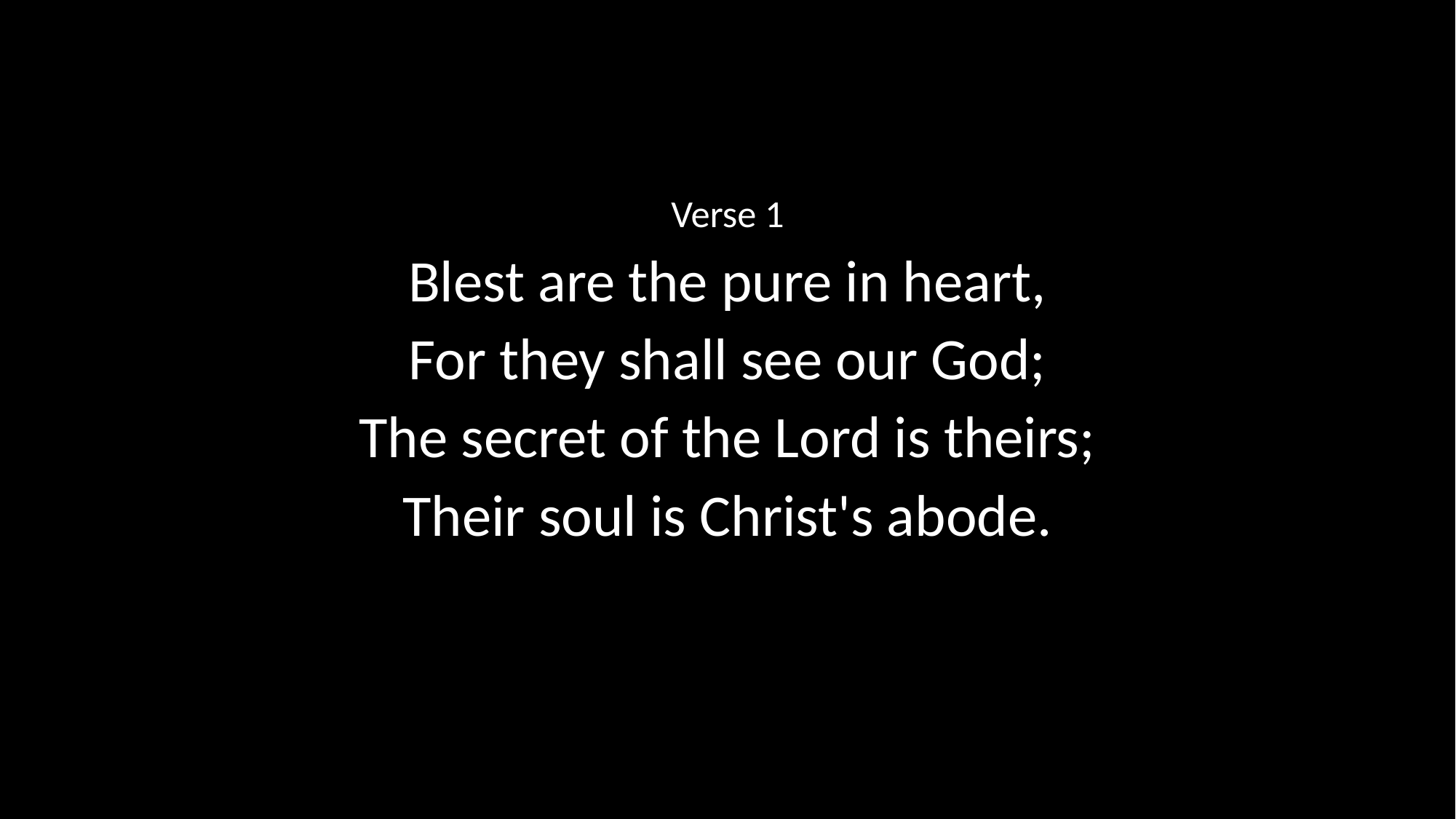

Verse 1
Blest are the pure in heart,
For they shall see our God;
The secret of the Lord is theirs;
Their soul is Christ's abode.